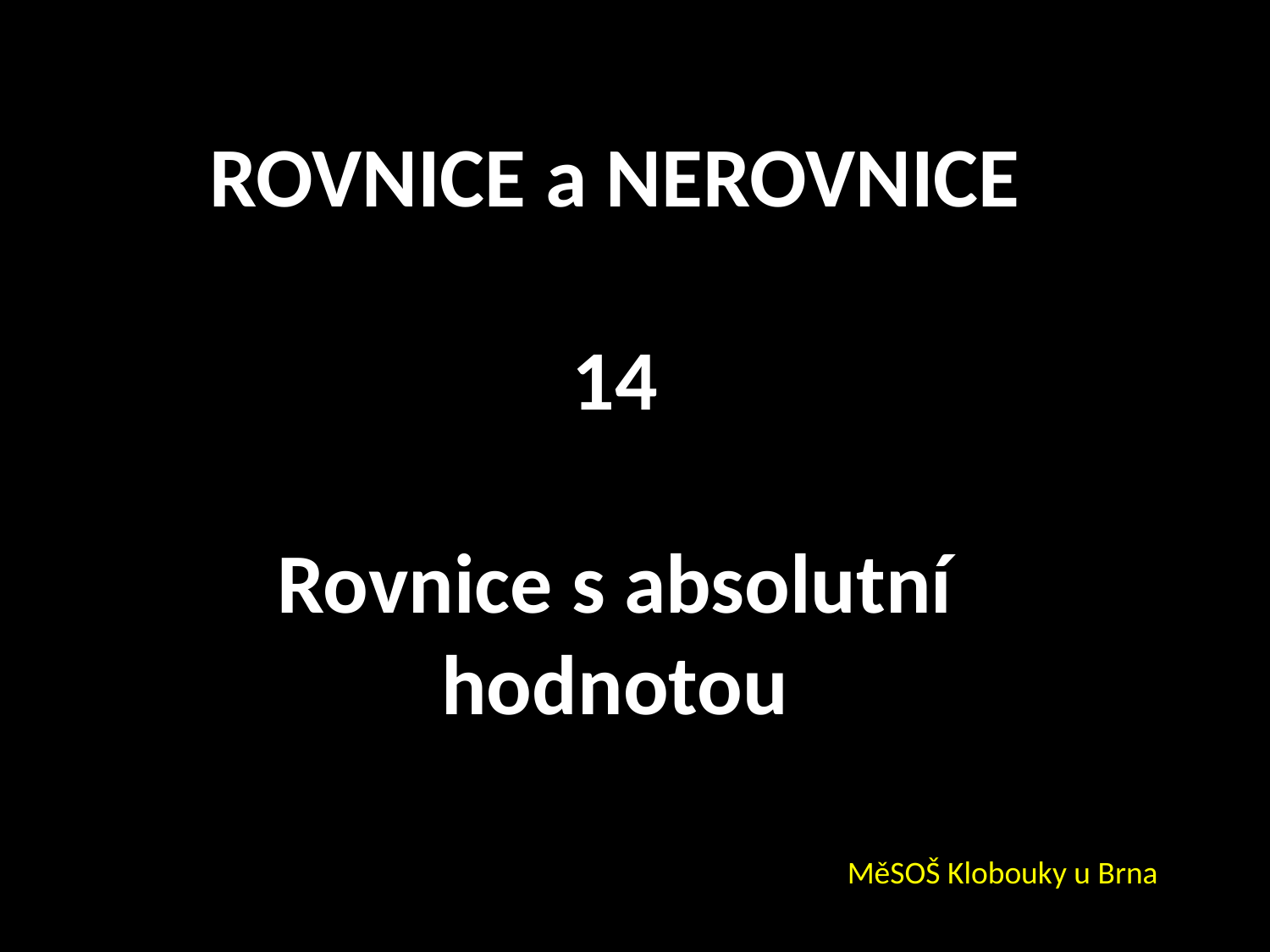

ROVNICE a NEROVNICE

14

Rovnice s absolutní
hodnotou

MěSOŠ Klobouky u Brna